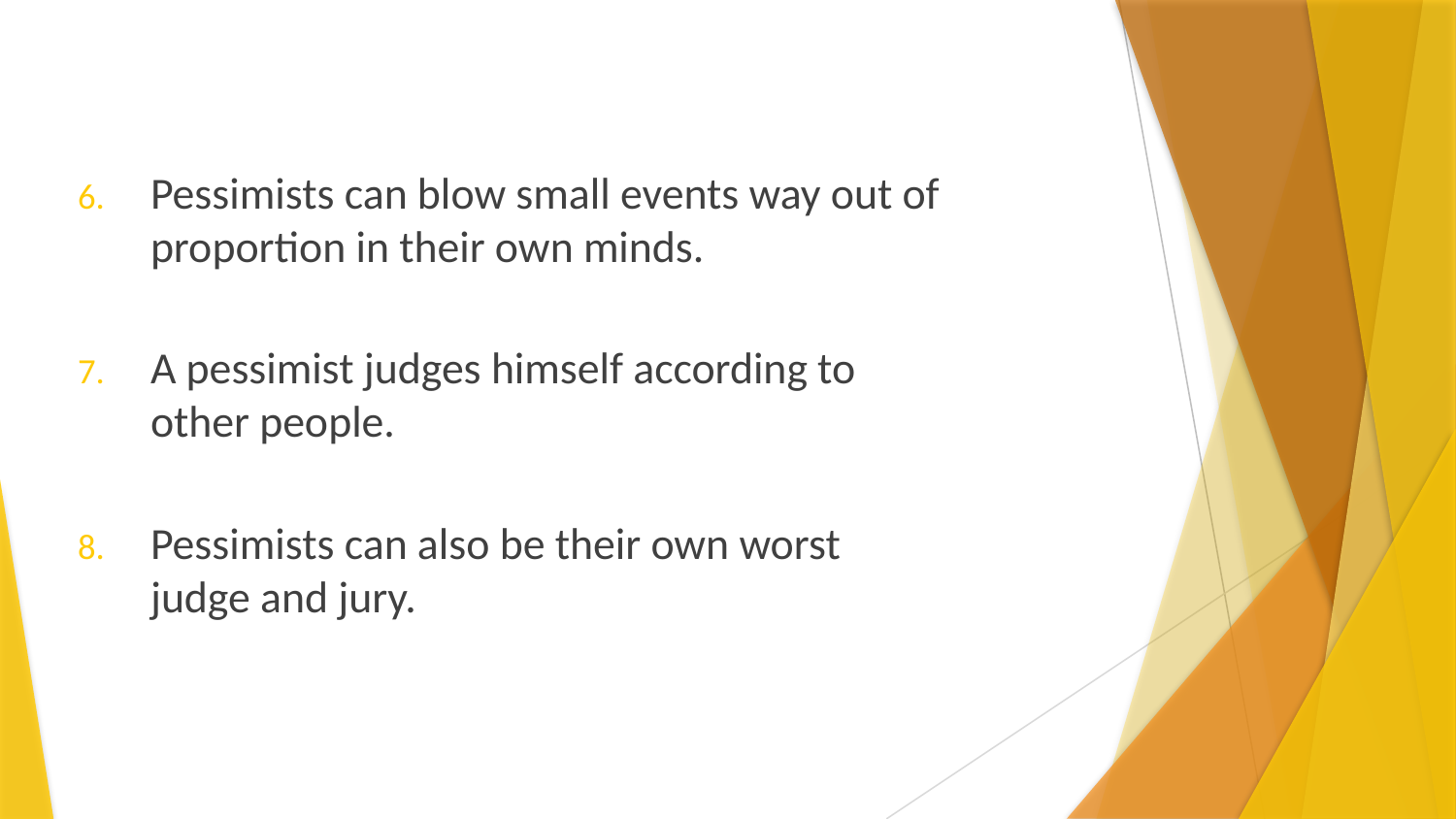

Pessimists can blow small events way out of proportion in their own minds.
A pessimist judges himself according to
other people.
Pessimists can also be their own worst
judge and jury.